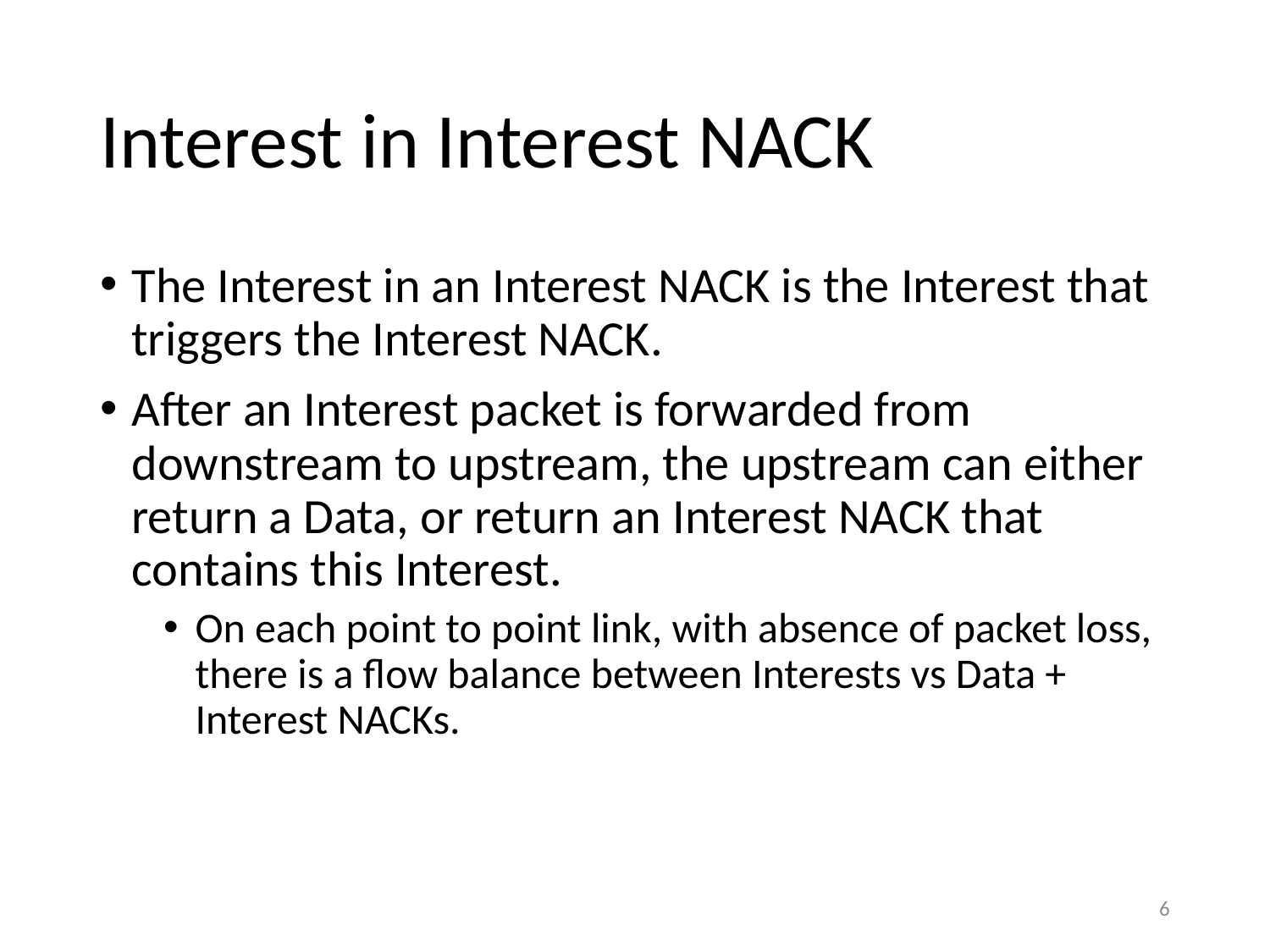

# Interest in Interest NACK
The Interest in an Interest NACK is the Interest that triggers the Interest NACK.
After an Interest packet is forwarded from downstream to upstream, the upstream can either return a Data, or return an Interest NACK that contains this Interest.
On each point to point link, with absence of packet loss, there is a flow balance between Interests vs Data + Interest NACKs.
6